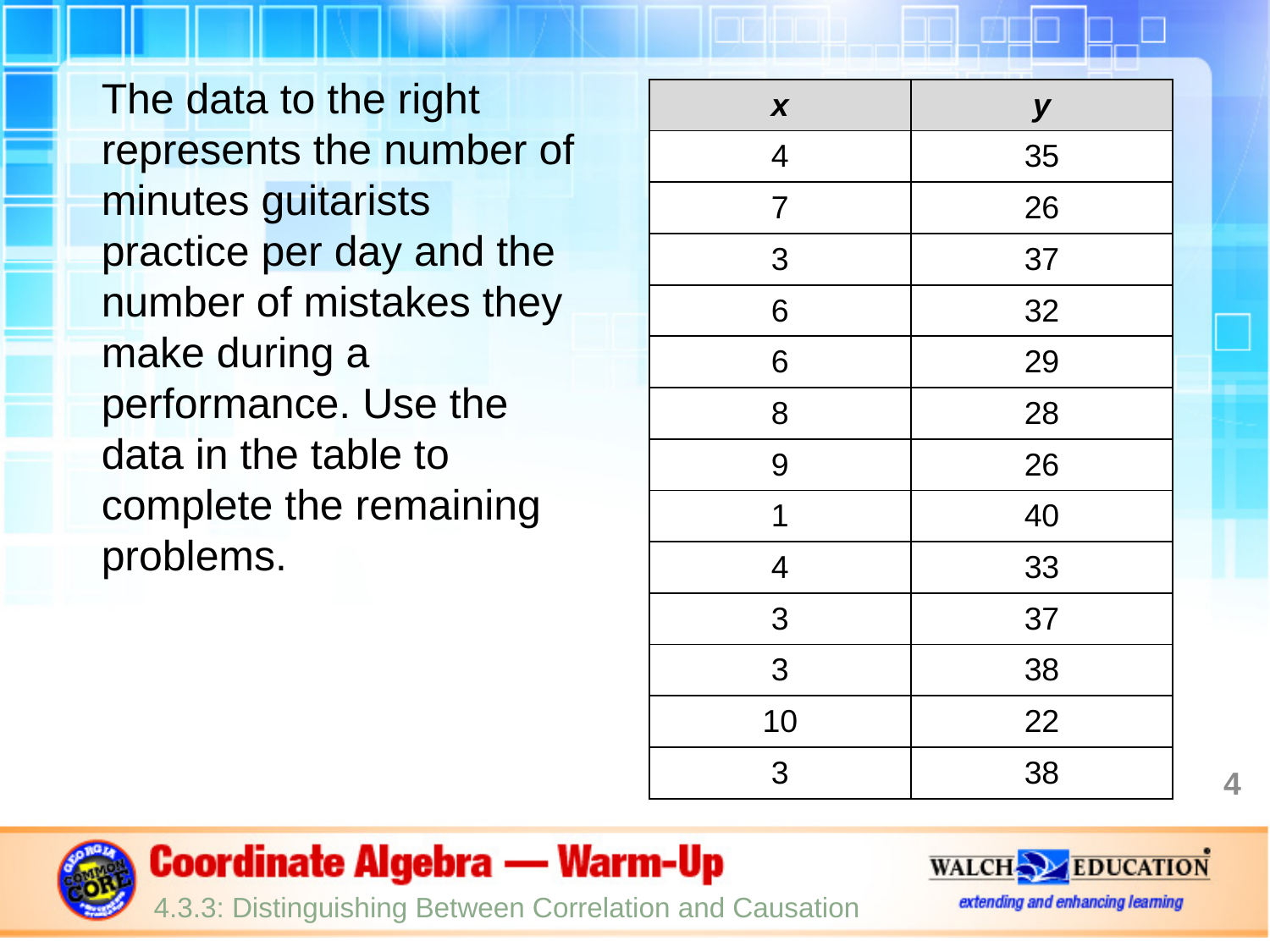

The data to the right represents the number of minutes guitarists practice per day and the number of mistakes they make during a performance. Use the data in the table to complete the remaining problems.
| x | y |
| --- | --- |
| 4 | 35 |
| 7 | 26 |
| 3 | 37 |
| 6 | 32 |
| 6 | 29 |
| 8 | 28 |
| 9 | 26 |
| 1 | 40 |
| 4 | 33 |
| 3 | 37 |
| 3 | 38 |
| 10 | 22 |
| 3 | 38 |
4
4.3.3: Distinguishing Between Correlation and Causation